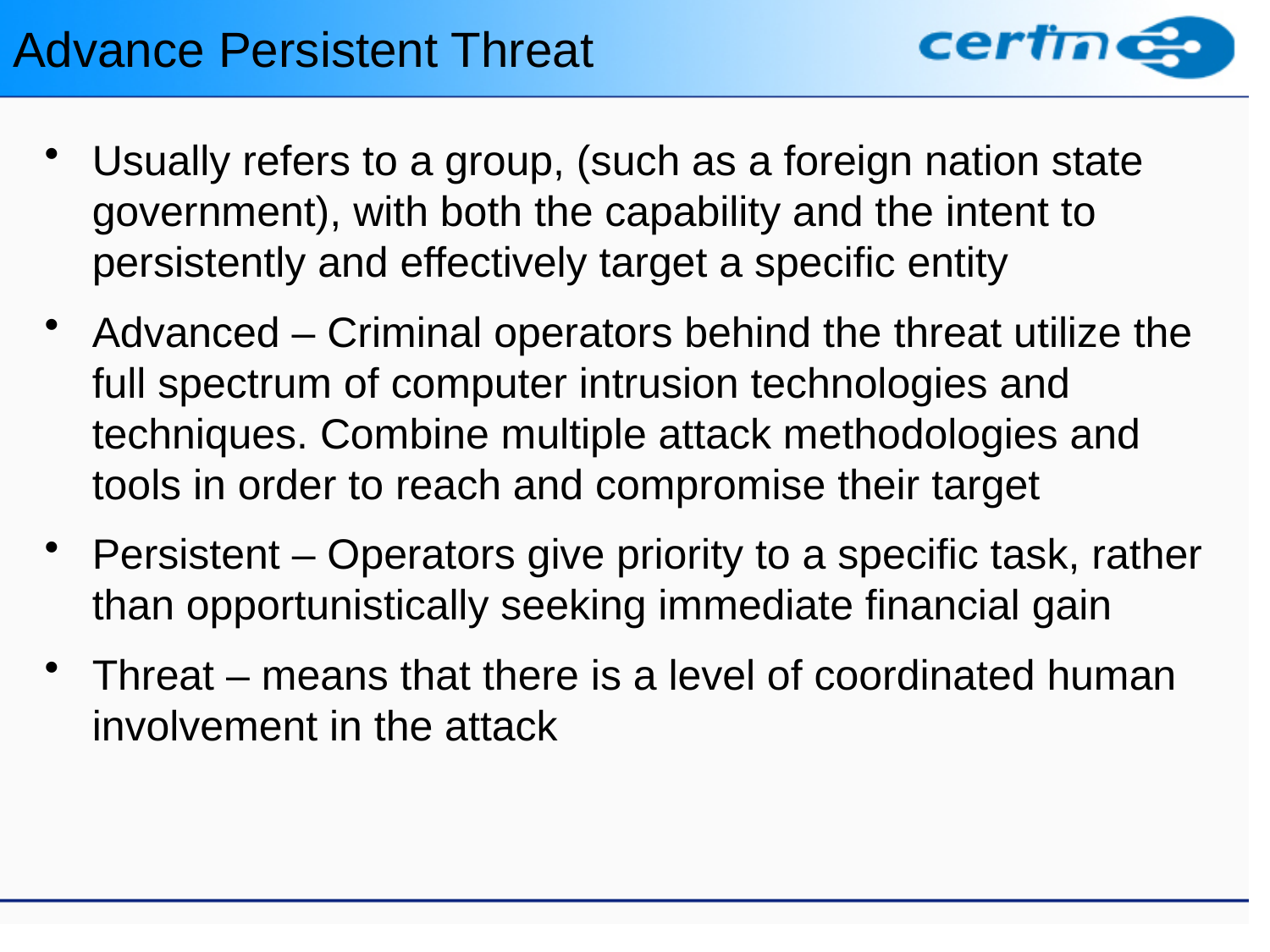

Advance Persistent Threat
Usually refers to a group, (such as a foreign nation state government), with both the capability and the intent to persistently and effectively target a specific entity
Advanced – Criminal operators behind the threat utilize the full spectrum of computer intrusion technologies and techniques. Combine multiple attack methodologies and tools in order to reach and compromise their target
Persistent – Operators give priority to a specific task, rather than opportunistically seeking immediate financial gain
Threat – means that there is a level of coordinated human involvement in the attack